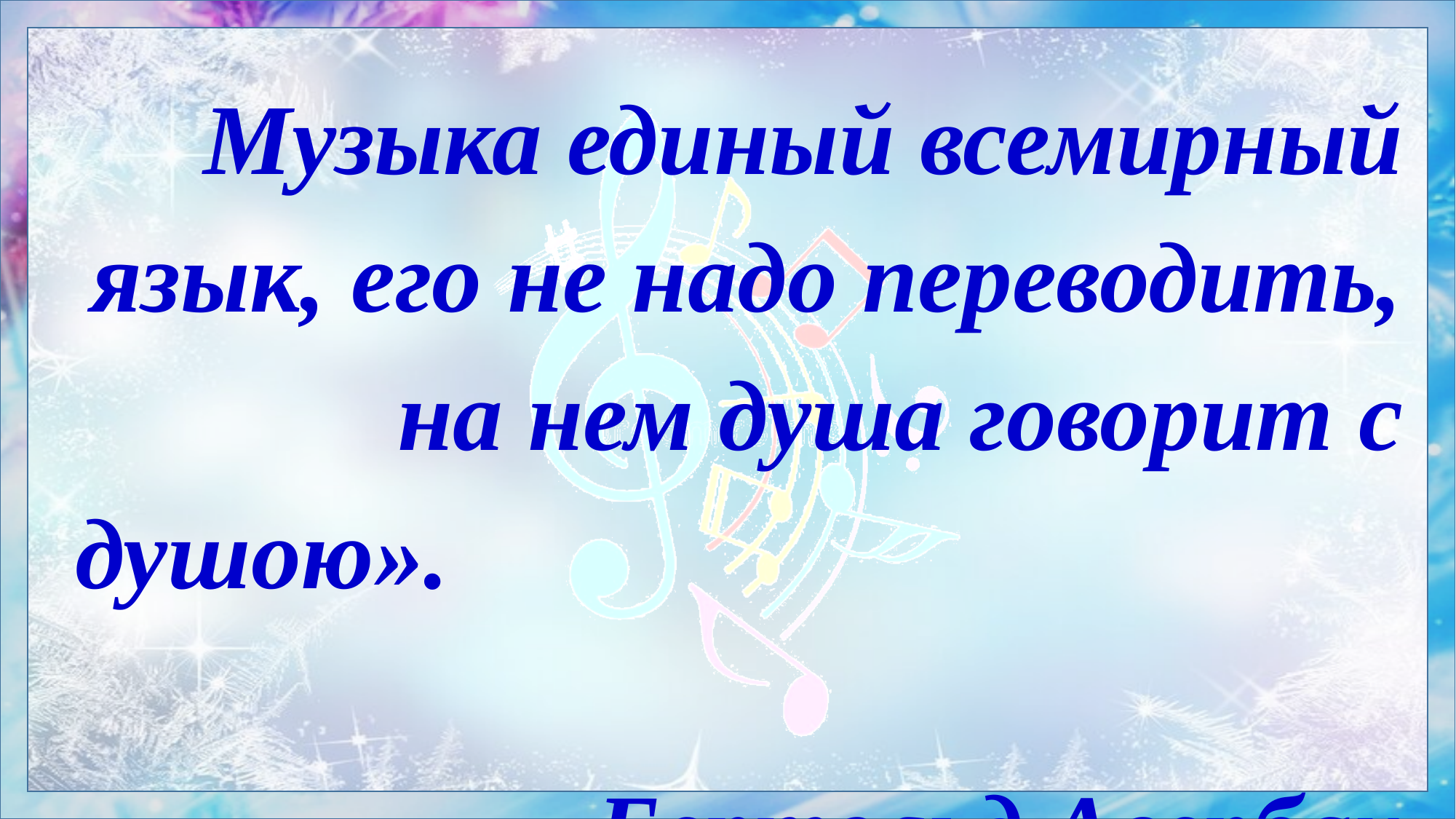

Музыка единый всемирный язык, его не надо переводить, на нем душа говорит с душою».                                                                                                    Бертольд Авербах